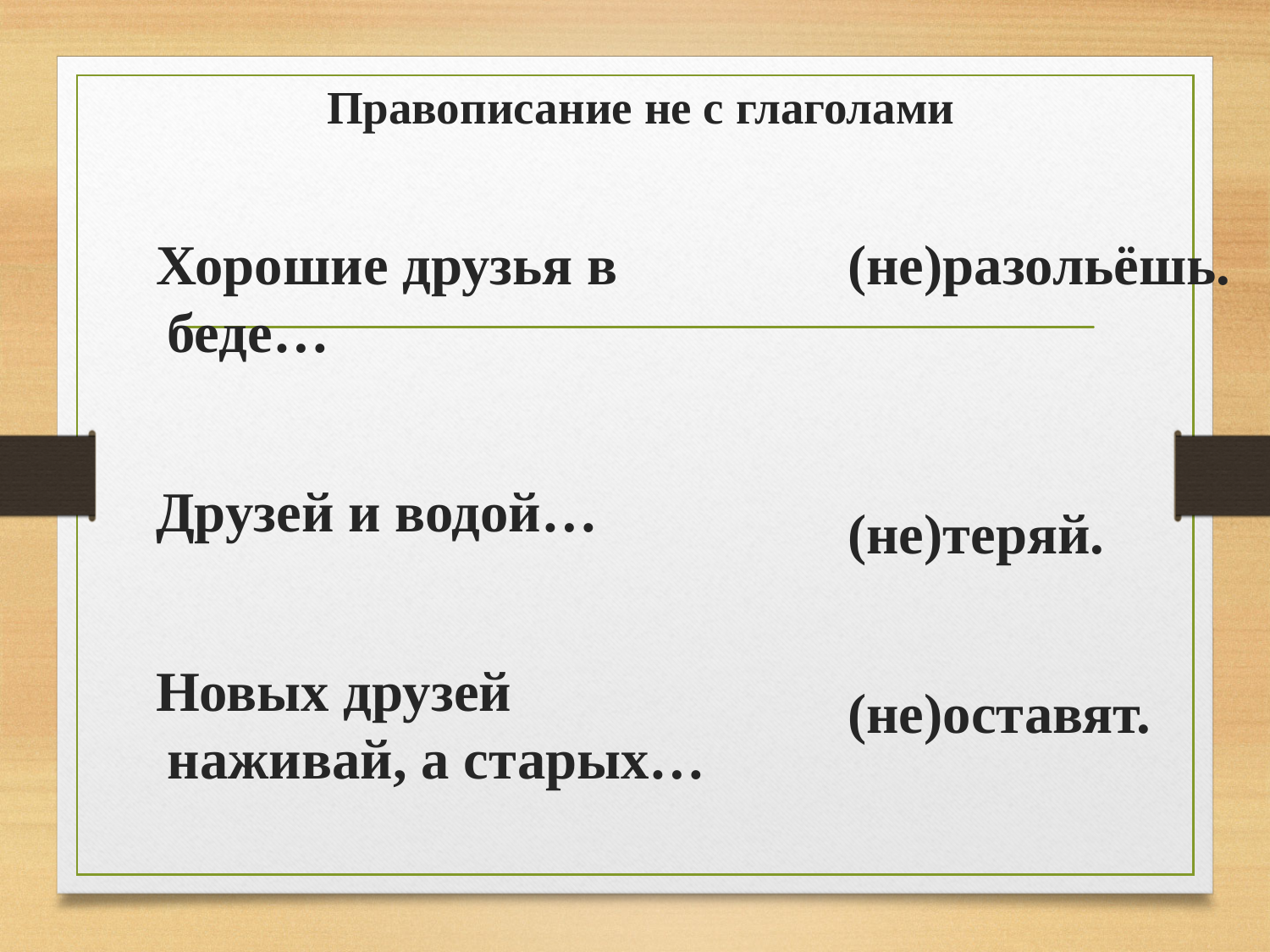

# Правописание не с глаголами

  Хорошие друзья в беде…

  Друзей и водой…

  Новых друзей наживай, а старых…
(не)разольёшь.

(не)теряй.

(не)оставят.